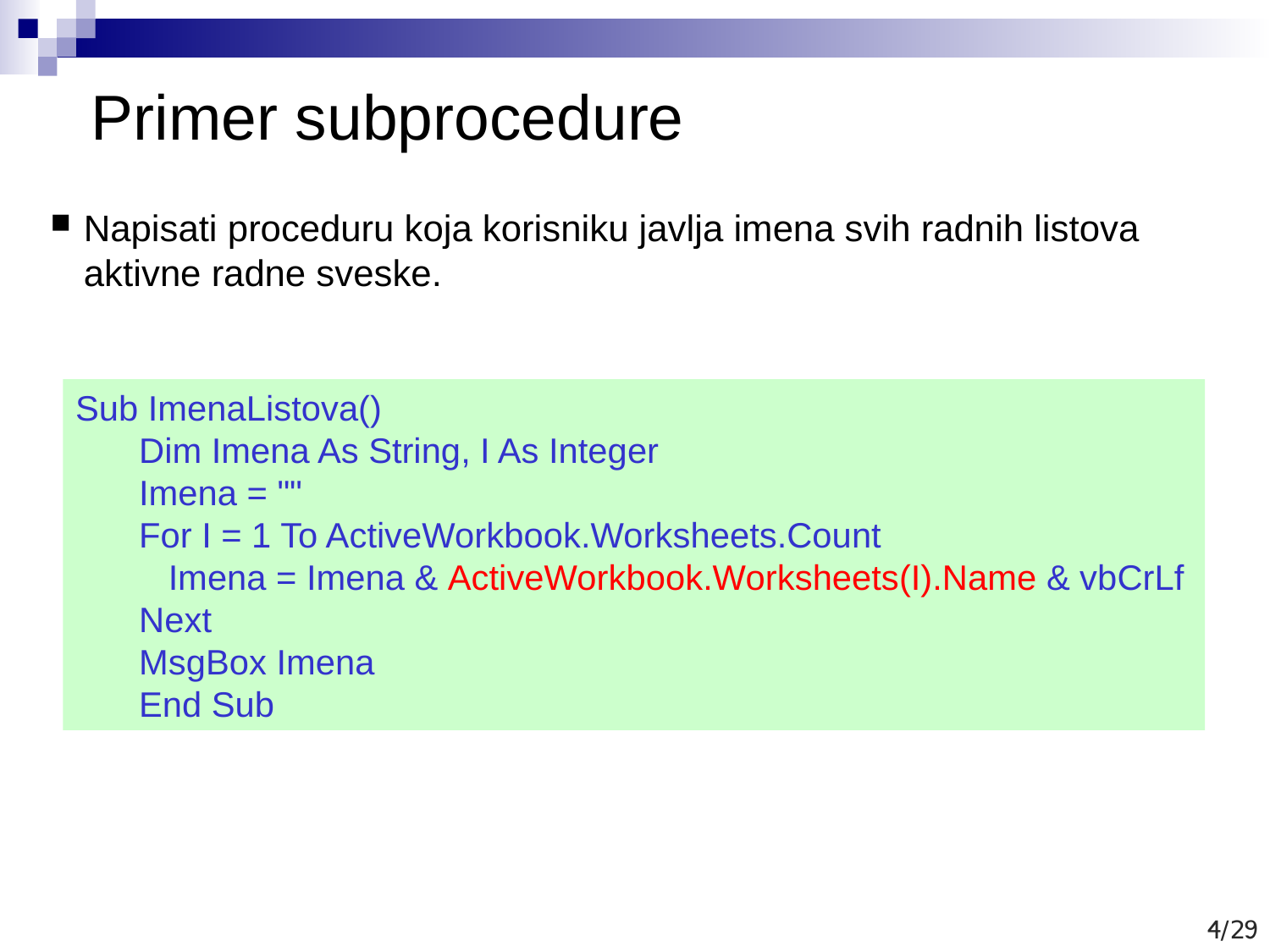

# Primer subprocedure
Napisati proceduru koja korisniku javlja imena svih radnih listova aktivne radne sveske.
Sub ImenaListova()
Dim Imena As String, I As Integer
Imena = ""
For I = 1 To ActiveWorkbook.Worksheets.Count
   Imena = Imena & ActiveWorkbook.Worksheets(I).Name & vbCrLf
Next
MsgBox Imena
End Sub
4/29